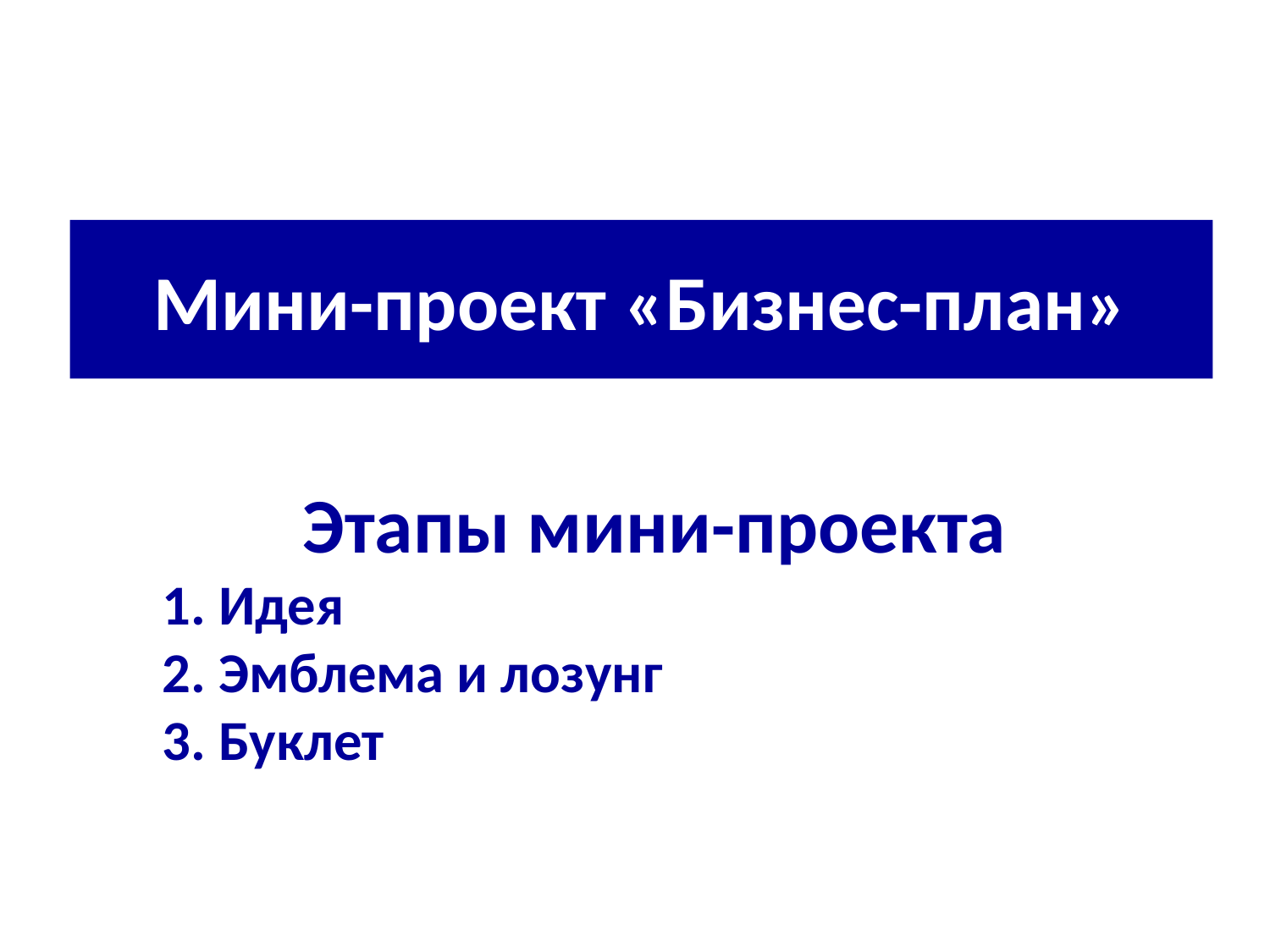

Мини-проект «Бизнес-план»

Этапы мини-проекта
1. Идея
2. Эмблема и лозунг
3. Буклет